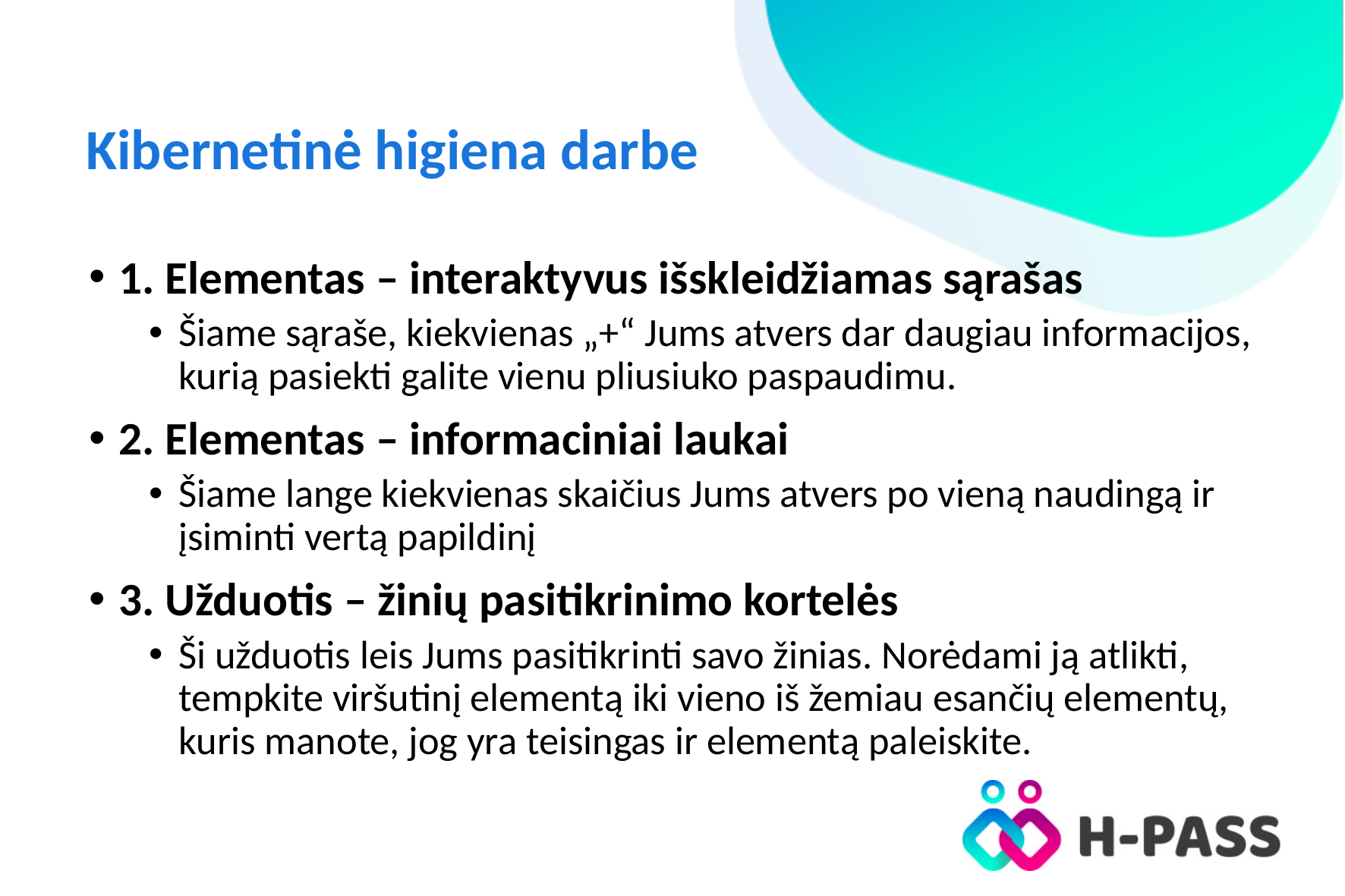

# Kibernetinė higiena darbe
1. Elementas – interaktyvus išskleidžiamas sąrašas
Šiame sąraše, kiekvienas „+“ Jums atvers dar daugiau informacijos, kurią pasiekti galite vienu pliusiuko paspaudimu.
2. Elementas – informaciniai laukai
Šiame lange kiekvienas skaičius Jums atvers po vieną naudingą ir įsiminti vertą papildinį
3. Užduotis – žinių pasitikrinimo kortelės
Ši užduotis leis Jums pasitikrinti savo žinias. Norėdami ją atlikti, tempkite viršutinį elementą iki vieno iš žemiau esančių elementų, kuris manote, jog yra teisingas ir elementą paleiskite.